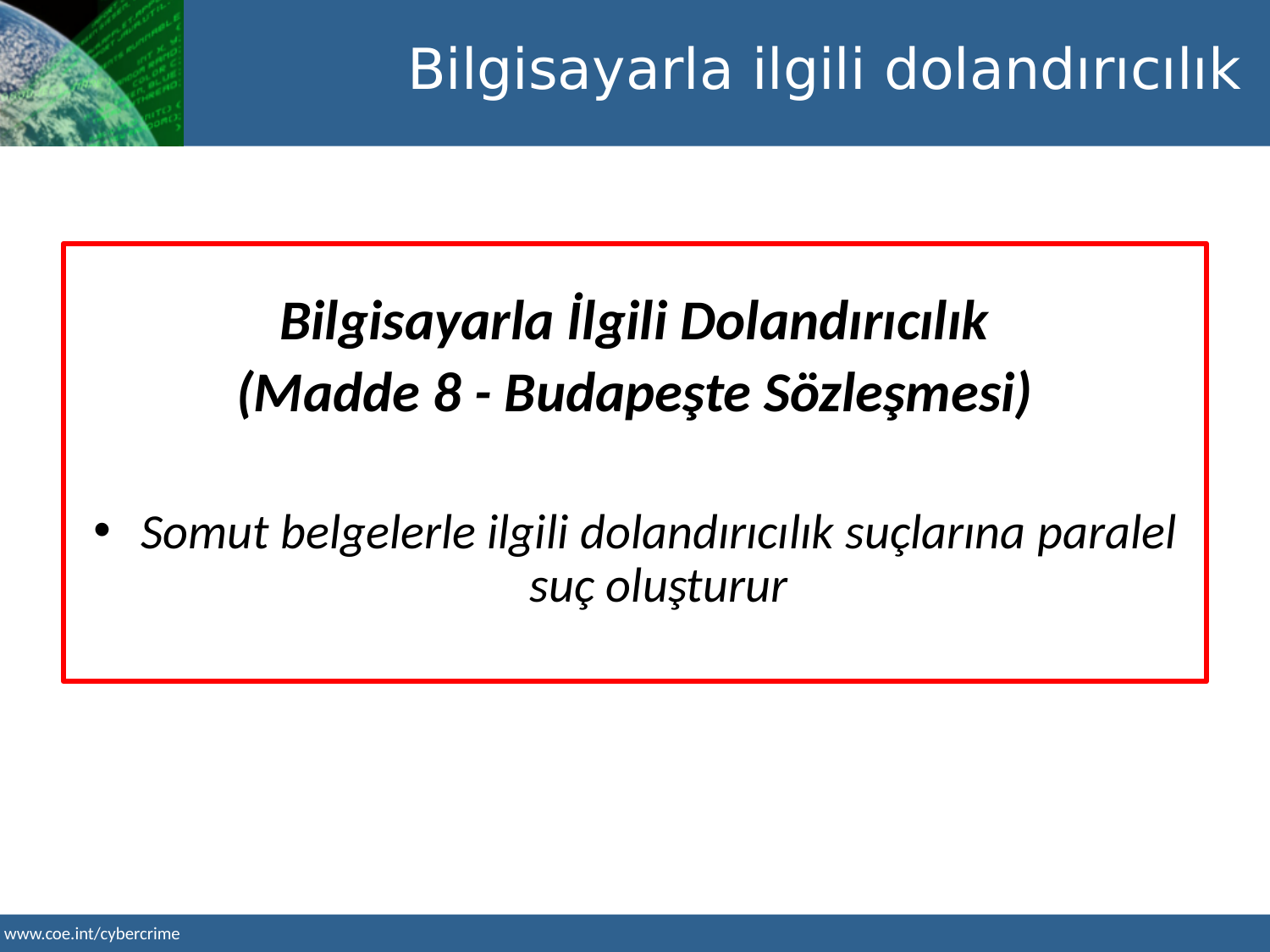

Bilgisayarla ilgili dolandırıcılık

Bilgisayarla İlgili Dolandırıcılık
(Madde 8 - Budapeşte Sözleşmesi)

Somut belgelerle ilgili dolandırıcılık suçlarına paralel suç oluşturur